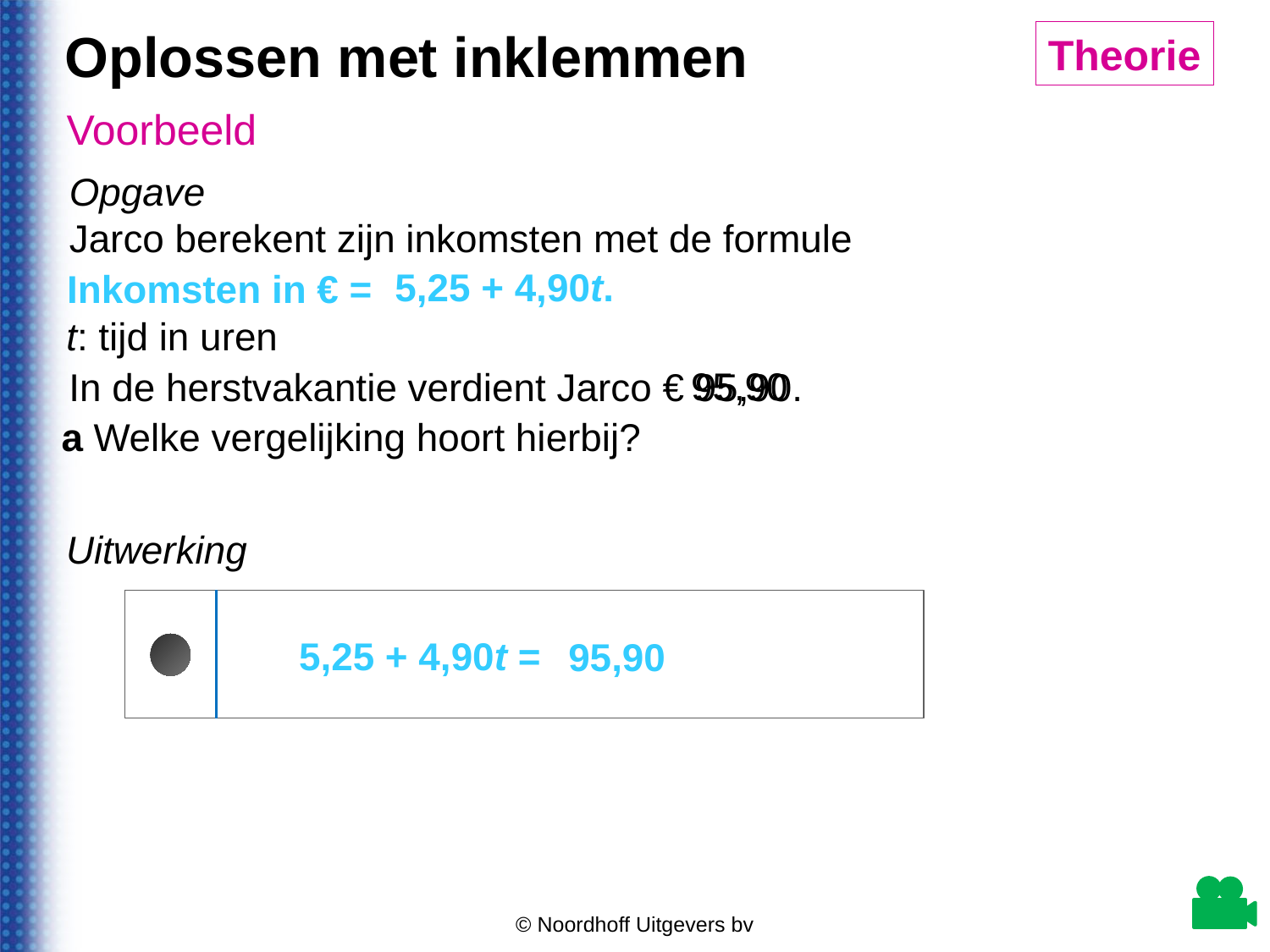

Oplossen met inklemmen
Theorie
© Noordhoff Uitgevers bv
Voorbeeld

Opgave
Jarco berekent zijn inkomsten met de formule
5,25 + 4,90t.
Inkomsten in € =
t: tijd in uren
95,90
In de herstvakantie verdient Jarco € 95,90.
a Welke vergelijking hoort hierbij?
Uitwerking

5,25 + 4,90t =
95,90

© Noordhoff Uitgevers bv